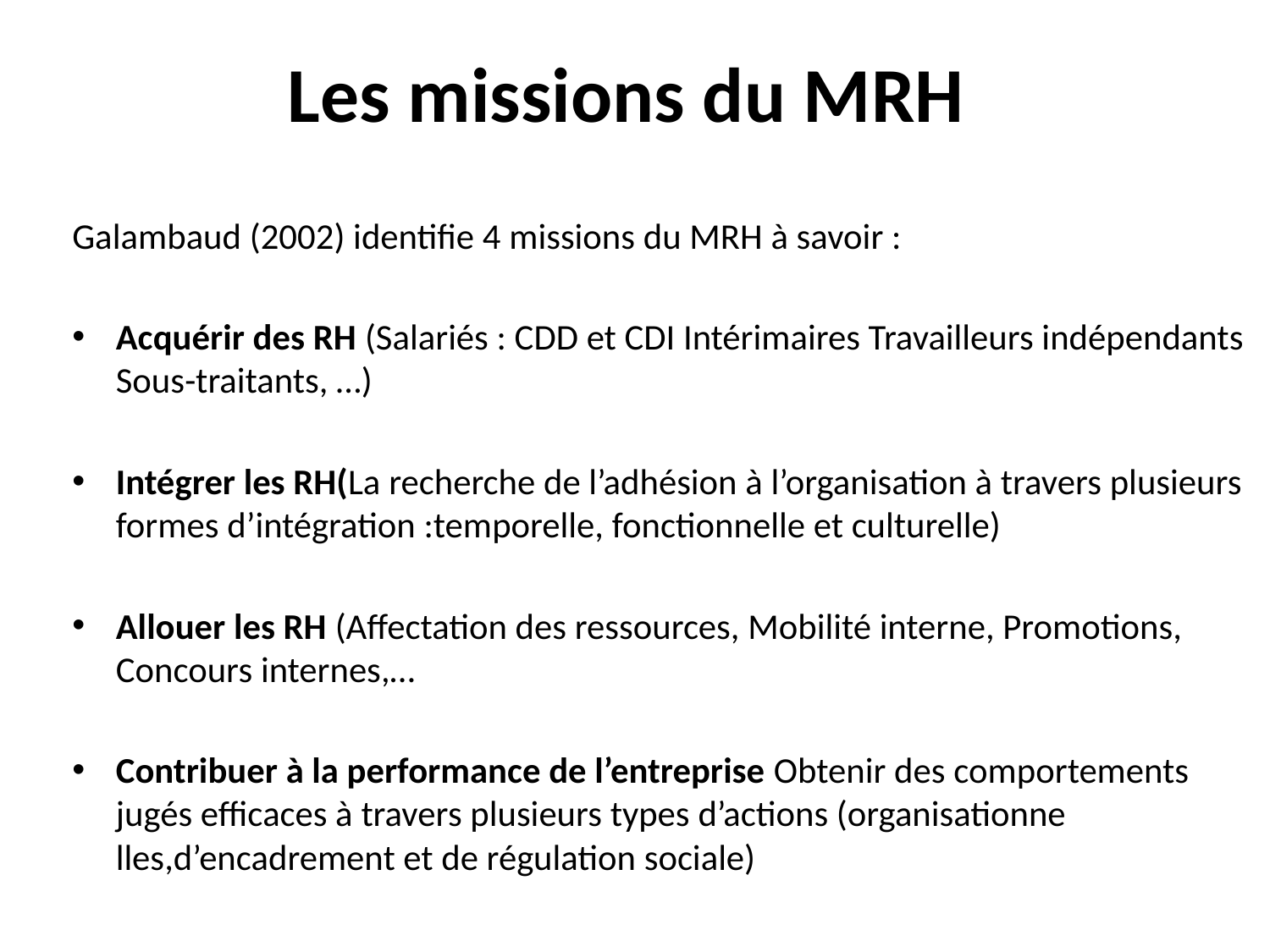

# Les missions du MRH

Galambaud (2002) identifie 4 missions du MRH à savoir :

Acquérir des RH (Salariés : CDD et CDI Intérimaires Travailleurs indépendants Sous-traitants, …)

Intégrer les RH(La recherche de l’adhésion à l’organisation à travers plusieurs formes d’intégration :temporelle, fonctionnelle et culturelle)

Allouer les RH (Affectation des ressources, Mobilité interne, Promotions, Concours internes,…

Contribuer à la performance de l’entreprise Obtenir des comportements jugés efficaces à travers plusieurs types d’actions (organisationne lles,d’encadrement et de régulation sociale)